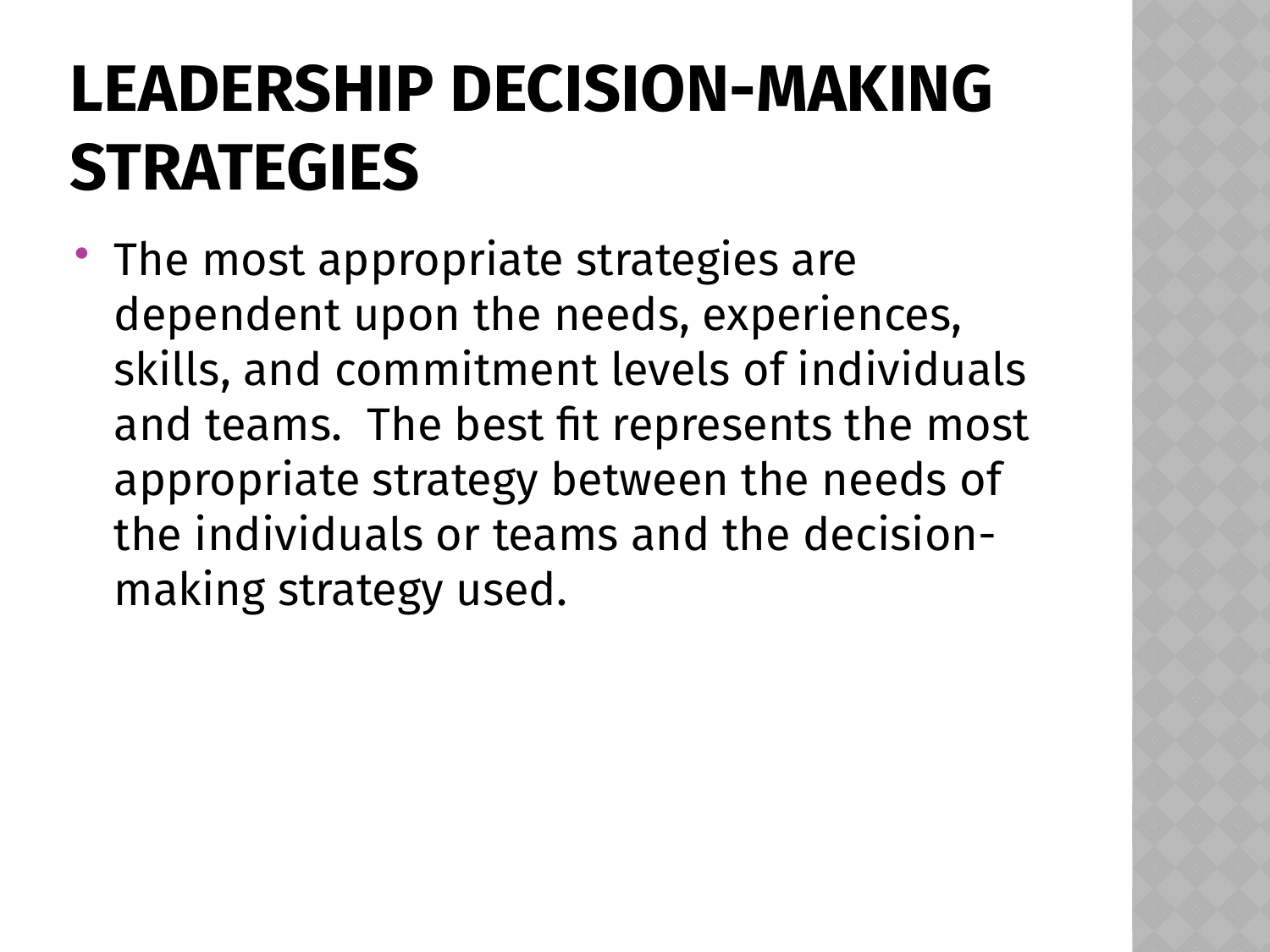

# Leadership decision-making strategies
The most appropriate strategies are dependent upon the needs, experiences, skills, and commitment levels of individuals and teams.  The best fit represents the most appropriate strategy between the needs of the individuals or teams and the decision-making strategy used.